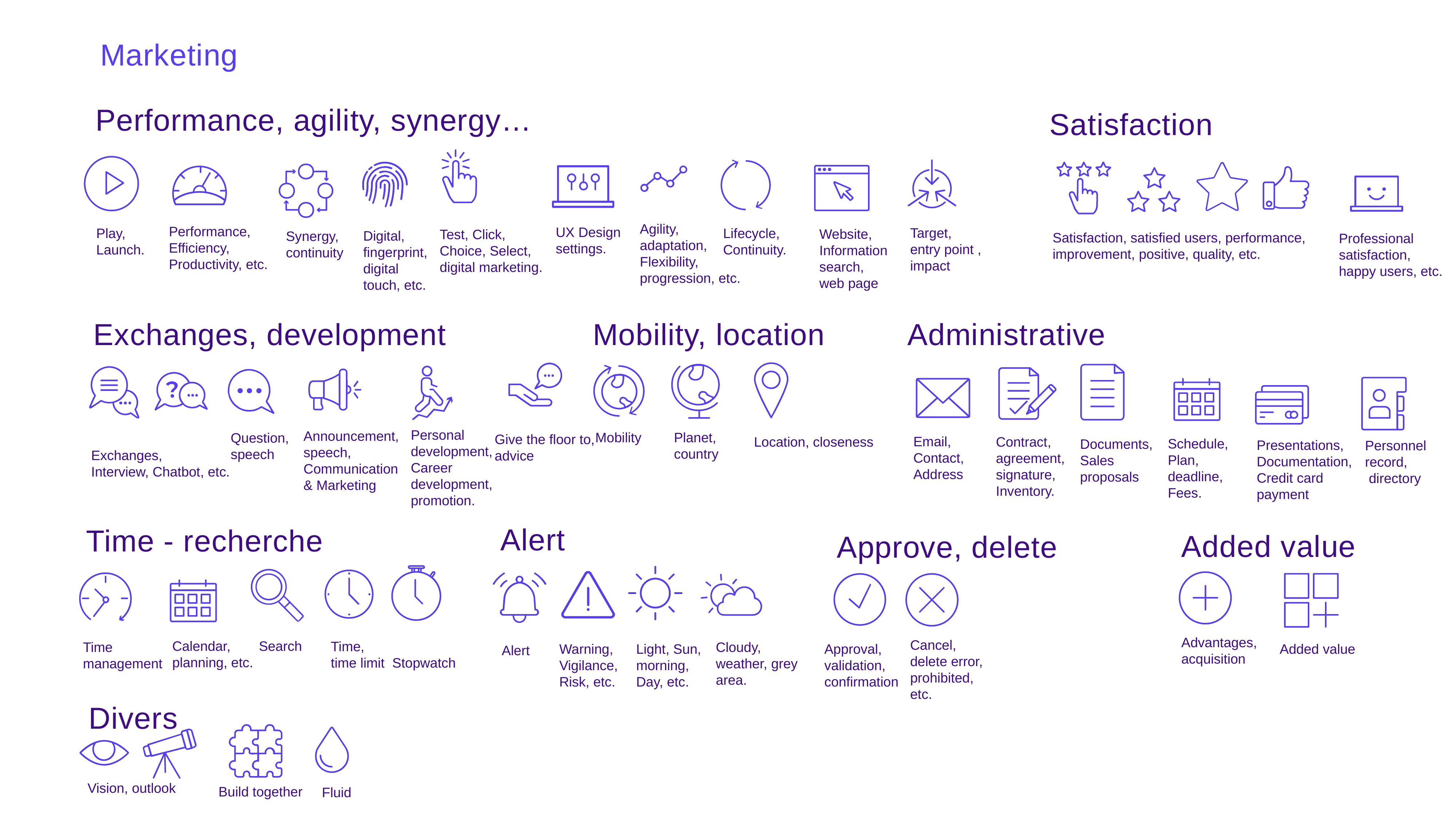

# Marketing
Performance, agility, synergy…
Satisfaction

Agility, adaptation,
Flexibility, progression, etc.
Performance,
Efficiency,
Productivity, etc.
UX Design
settings.
Target,
entry point ,
impact
Play,
Launch.
Lifecycle,
Continuity.
Website,
Information
search,
web page
Test, Click,
Choice, Select,
digital marketing.
Digital, fingerprint, digital touch, etc.
Synergy,
continuity
Satisfaction, satisfied users, performance,
improvement, positive, quality, etc.
Professional satisfaction, happy users, etc.
Exchanges, development
Administrative
Mobility, location

Personal development,
Career development, promotion.
Announcement,
speech,
Communication & Marketing
Planet,
country
Mobility
Question,
speech
Exchanges,
Interview, Chatbot, etc.
Give the floor to,
advice
Email,
Contact,
Address
Contract,
agreement, signature,
Inventory.
Location, closeness
Schedule,
Plan,
deadline,
Fees.
Documents,
Sales
proposals
Presentations,
Documentation,
Credit card payment
Personnel record,
 directory

Alert
Time - recherche
Added value
Approve, delete

Advantages,
acquisition
Cancel, delete error, prohibited, etc.
Calendar, planning, etc.
Search
Time,
time limit  Stopwatch
Time management
Cloudy, weather, grey area.
Approval, validation, confirmation
Light, Sun, morning,
Day, etc.
Warning,
Vigilance, Risk, etc.
Added value
Alert
Divers

Vision, outlook
Build together
Fluid